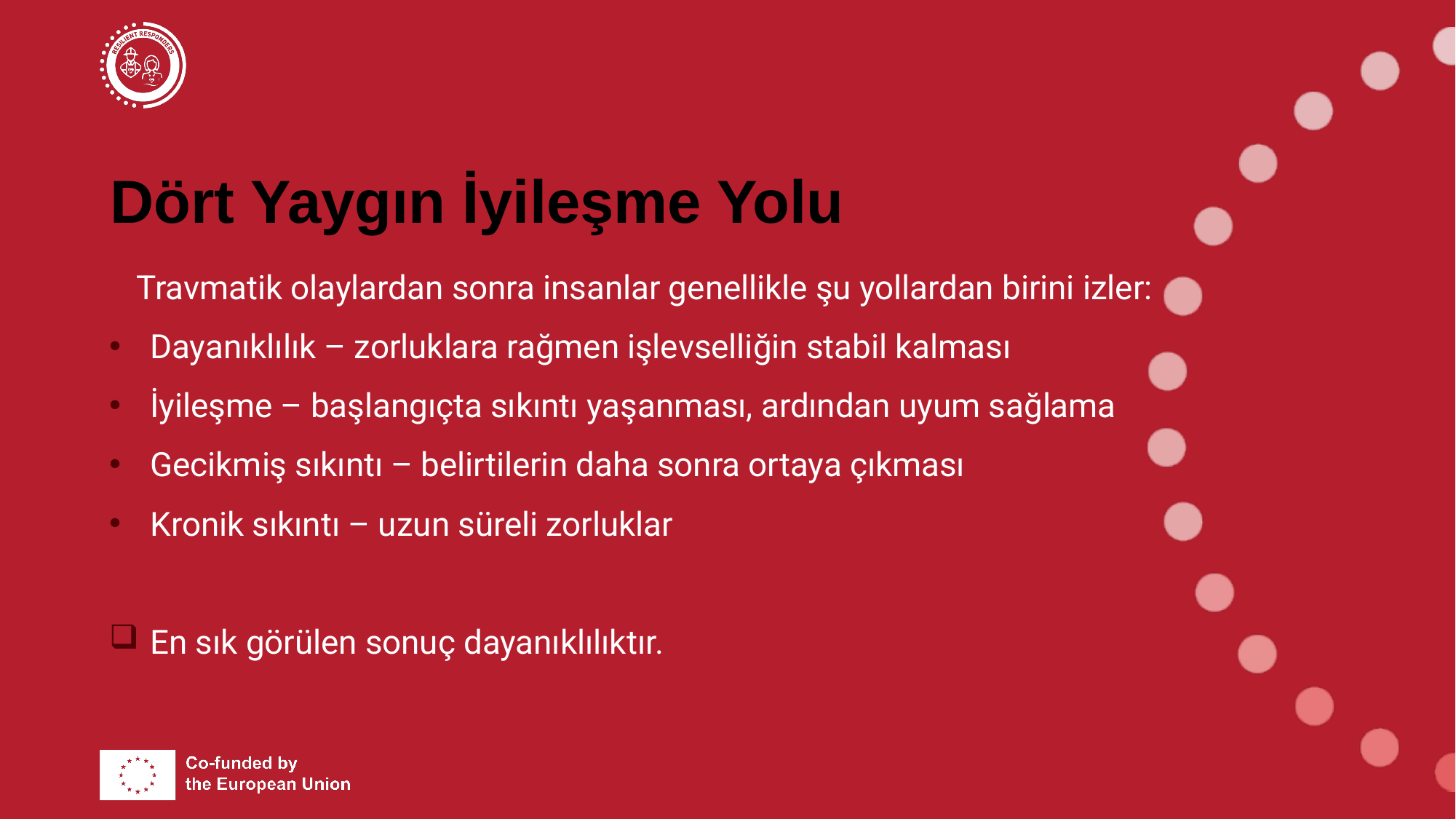

# Dört Yaygın İyileşme Yolu
	Travmatik olaylardan sonra insanlar genellikle şu yollardan birini izler:
Dayanıklılık – zorluklara rağmen işlevselliğin stabil kalması
İyileşme – başlangıçta sıkıntı yaşanması, ardından uyum sağlama
Gecikmiş sıkıntı – belirtilerin daha sonra ortaya çıkması
Kronik sıkıntı – uzun süreli zorluklar

En sık görülen sonuç dayanıklılıktır.